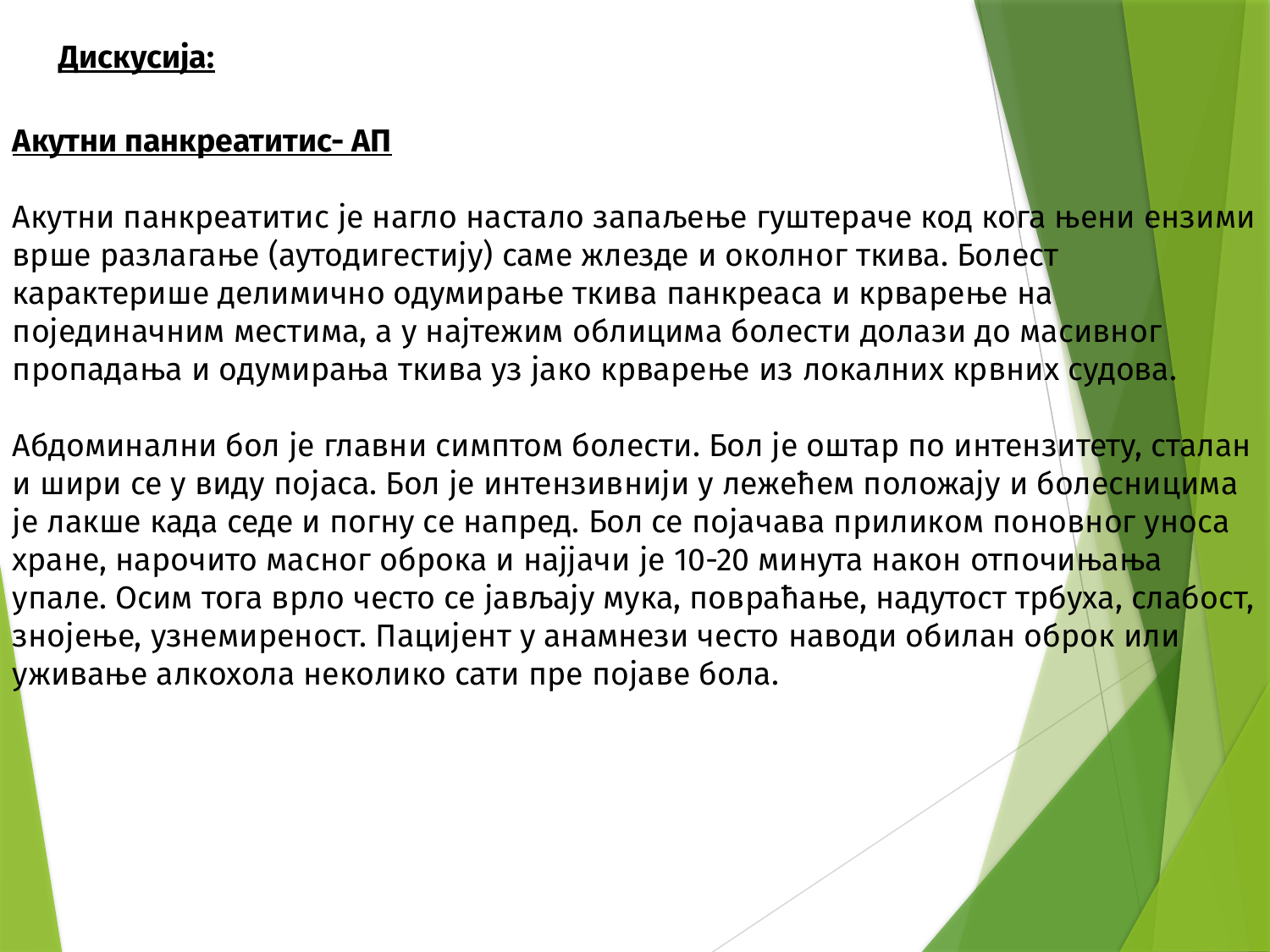

Дискусија:
Акутни панкреатитис- АП

Акутни панкреатитис је нагло настало запаљење гуштераче код кога њени ензими
врше разлагање (аутодигестију) саме жлезде и околног ткива. Болест карактерише делимично одумирање ткива панкреаса и крварење на појединачним местима, а у најтежим облицима болести долази до масивног пропадања и одумирања ткива уз јако крварење из локалних крвних судова.

Абдоминални бол је главни симптом болести. Бол је оштар по интензитету, сталан и шири се у виду појаса. Бол је интензивнији у лежећем положају и болесницима је лакше када седе и погну се напред. Бол се појачава приликом поновног уноса хране, нарочито масног оброка и најјачи је 10-20 минута након отпочињања упале. Осим тога врло често се јављају мука, повраћање, надутост трбуха, слабост, знојење, узнемиреност. Пацијент у анамнези често наводи обилан оброк или уживање алкохола неколико сати пре појаве бола.